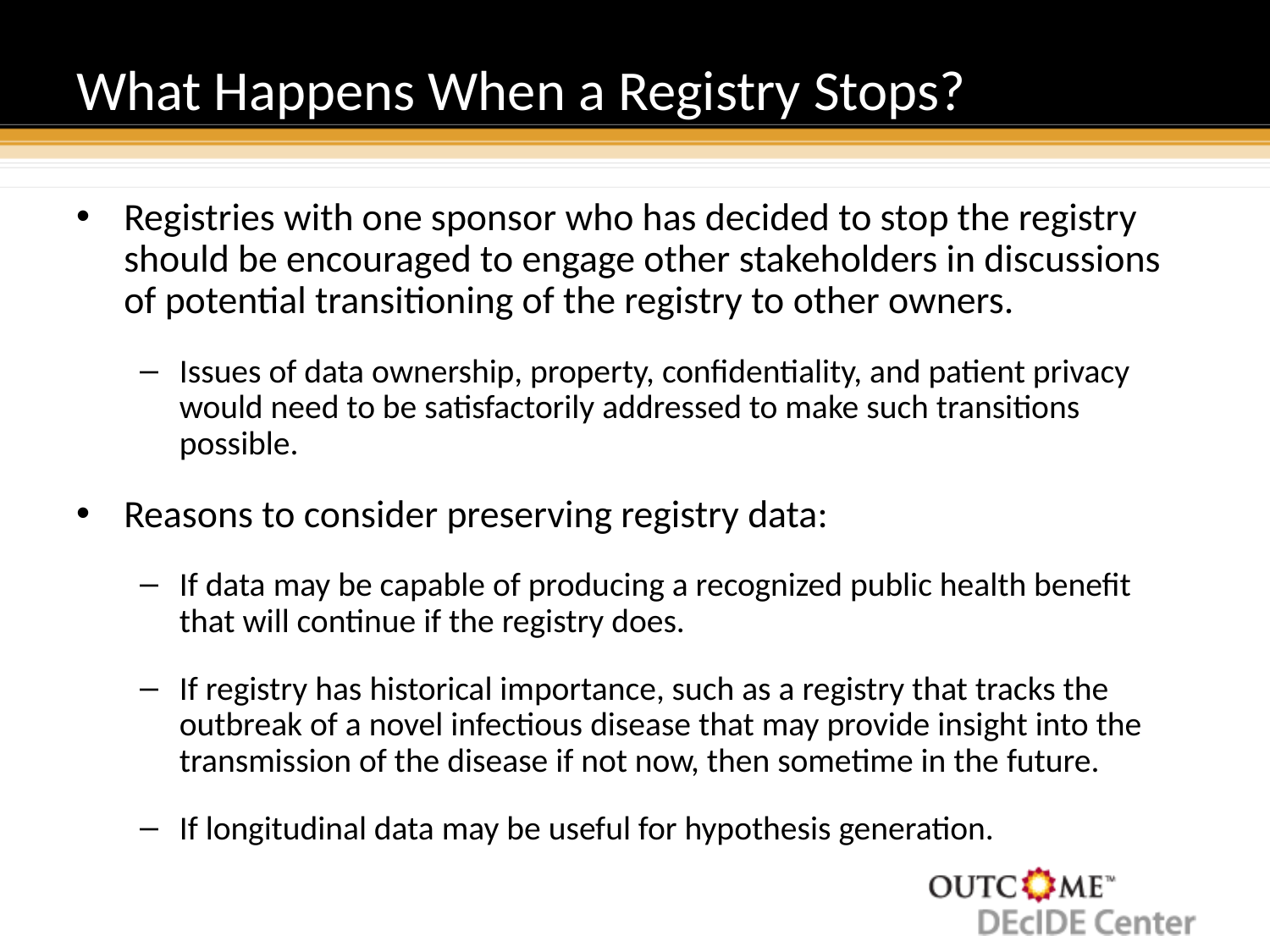

# What Happens When a Registry Stops?
Registries with one sponsor who has decided to stop the registry should be encouraged to engage other stakeholders in discussions of potential transitioning of the registry to other owners.
Issues of data ownership, property, confidentiality, and patient privacy would need to be satisfactorily addressed to make such transitions possible.
Reasons to consider preserving registry data:
If data may be capable of producing a recognized public health benefit that will continue if the registry does.
If registry has historical importance, such as a registry that tracks the outbreak of a novel infectious disease that may provide insight into the transmission of the disease if not now, then sometime in the future.
If longitudinal data may be useful for hypothesis generation.